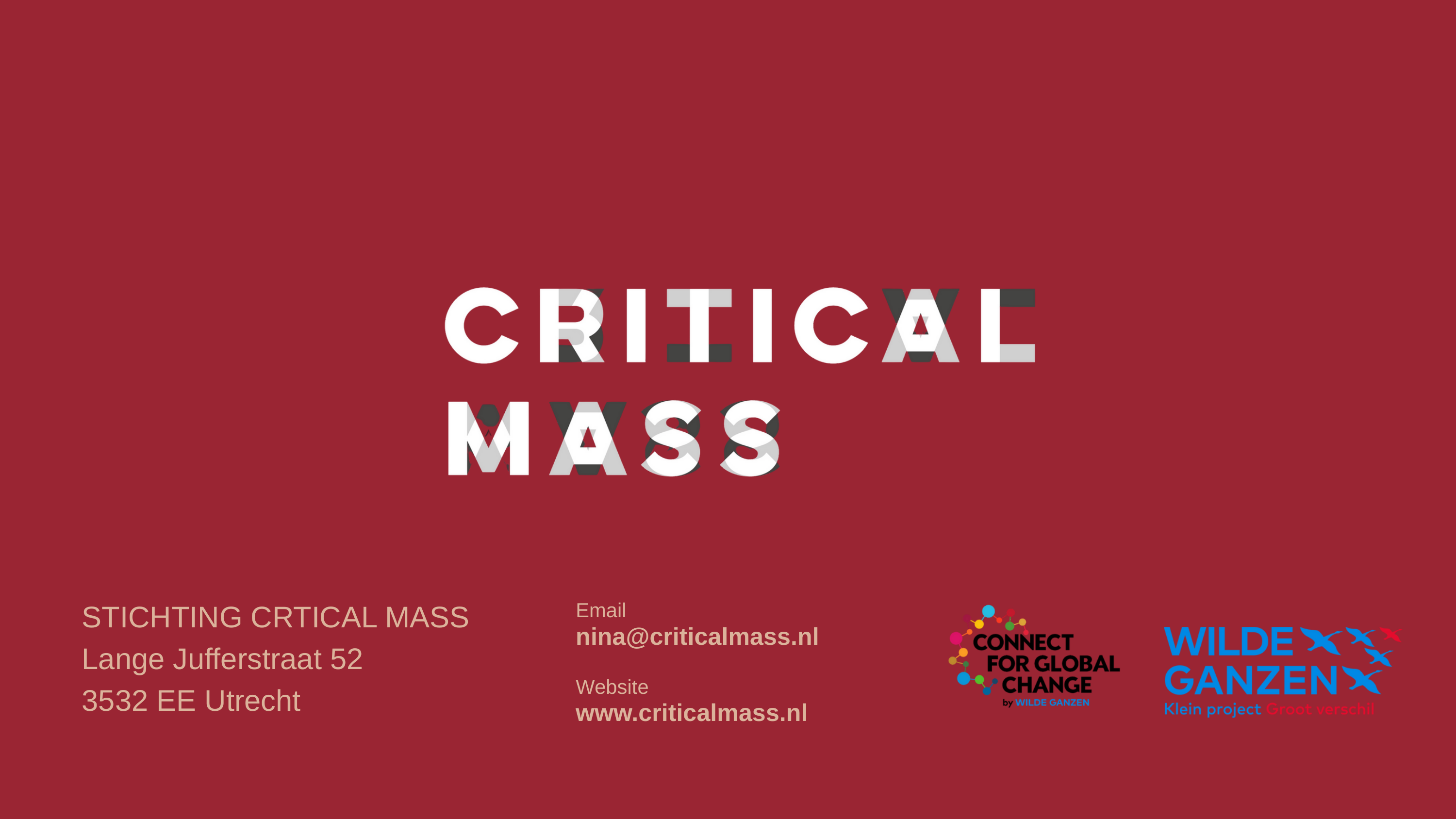

STICHTING CRTICAL MASS
Lange Jufferstraat 52
3532 EE Utrecht

Email

nina@criticalmass.nl

Website
www.criticalmass.nl